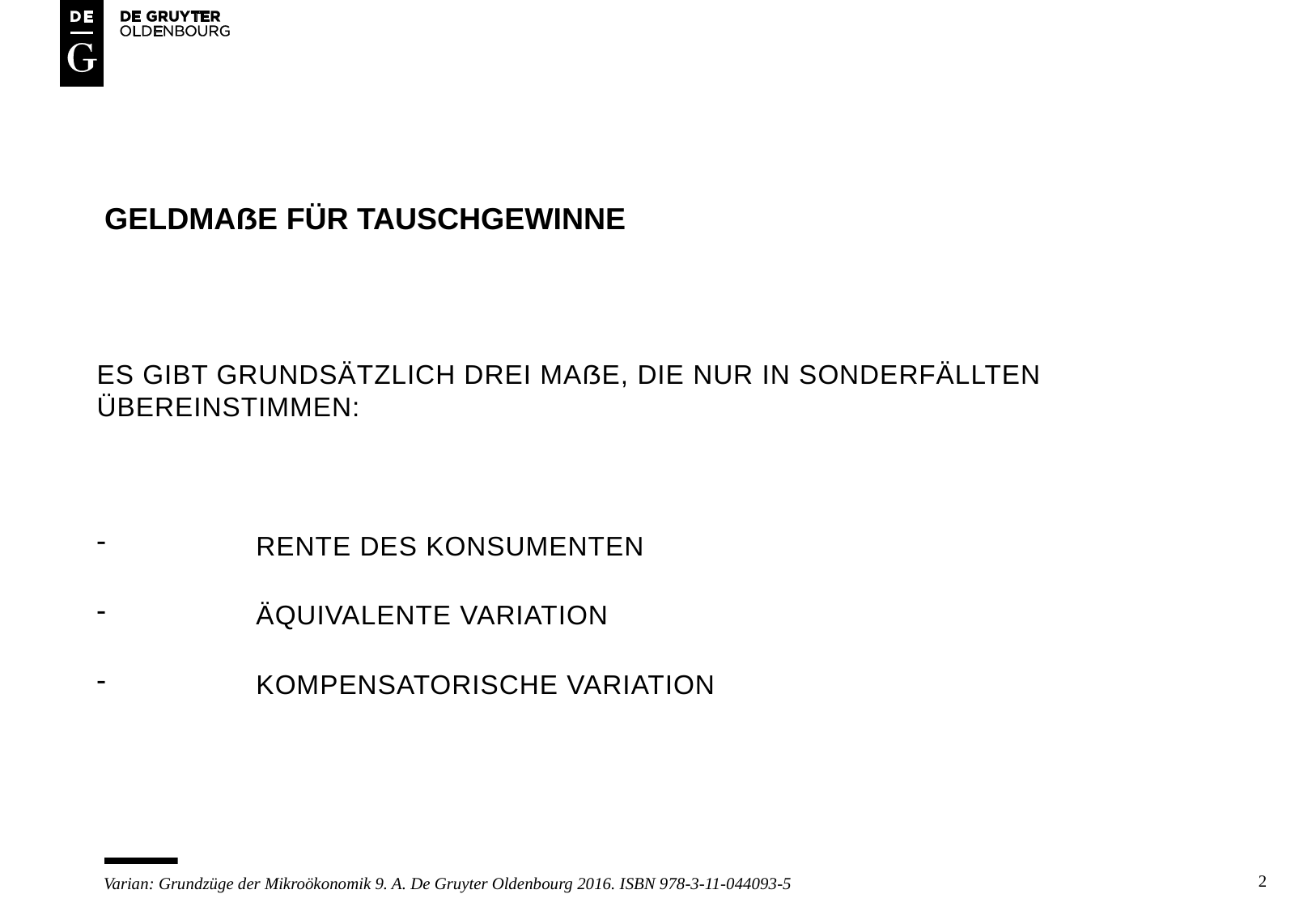

# Geldmaße für tauschgewinne

Es gibt grundsätzlich drei maße, die nur in sonderfällten übereinstimmen:

	rente des konsumenten
	Äquivalente variation
	Kompensatorische Variation

2
Varian: Grundzüge der Mikroökonomik 9. A. De Gruyter Oldenbourg 2016. ISBN 978-3-11-044093-5